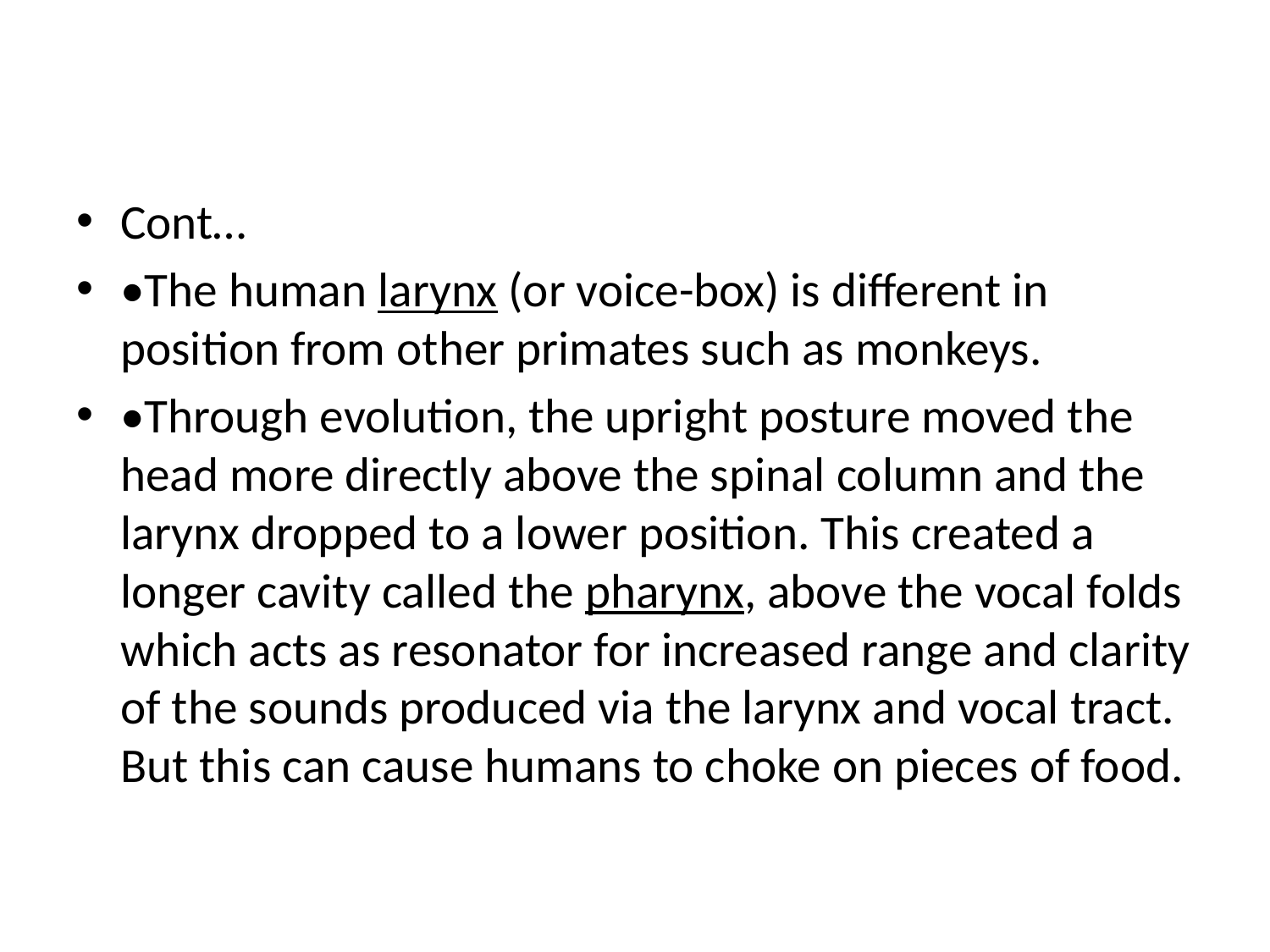

Cont…
•The human larynx (or voice-box) is different in position from other primates such as monkeys.
•Through evolution, the upright posture moved the head more directly above the spinal column and the larynx dropped to a lower position. This created a longer cavity called the pharynx, above the vocal folds which acts as resonator for increased range and clarity of the sounds produced via the larynx and vocal tract. But this can cause humans to choke on pieces of food.